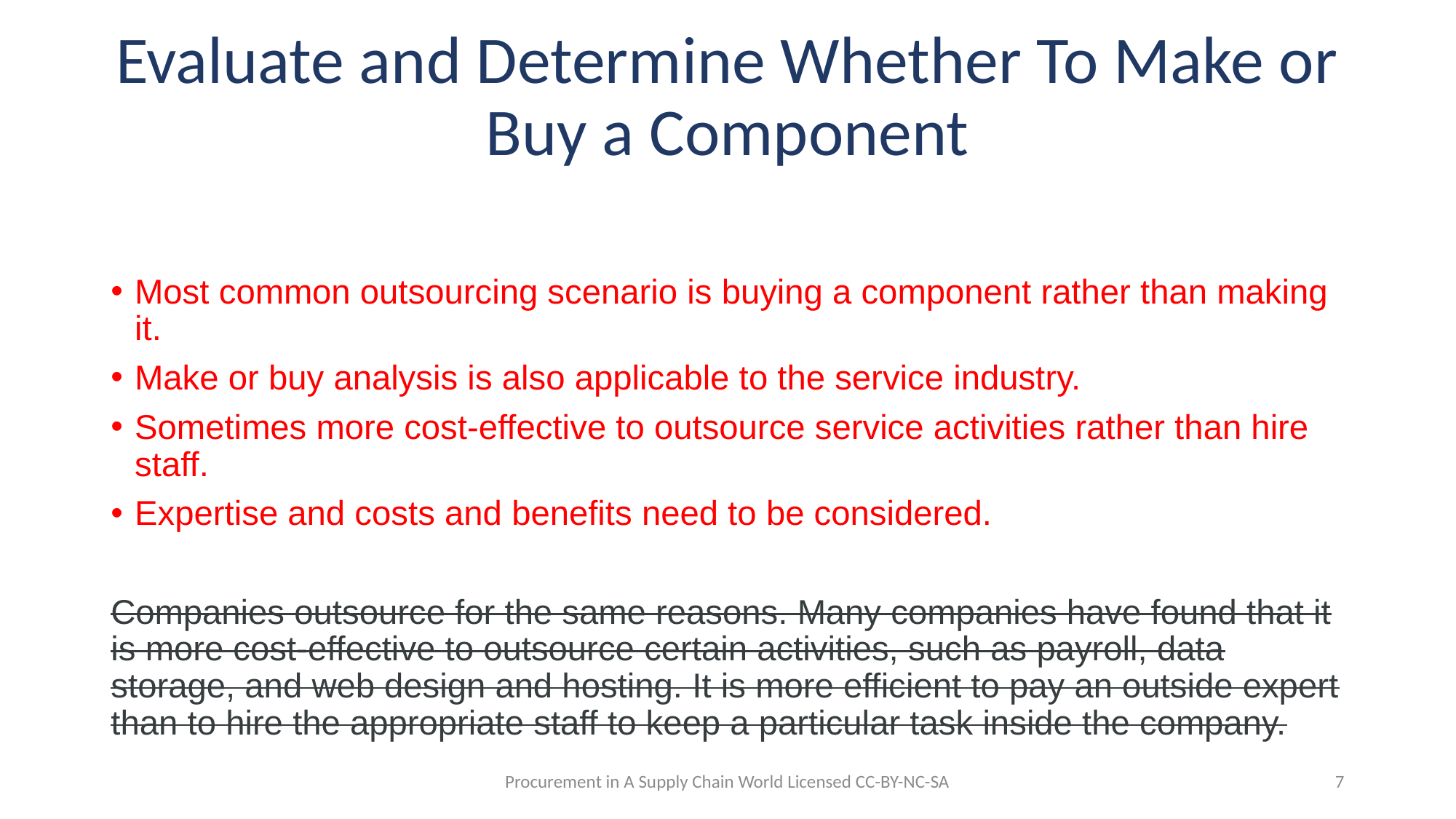

# Evaluate and Determine Whether To Make or Buy a Component

Most common outsourcing scenario is buying a component rather than making it.
Make or buy analysis is also applicable to the service industry.
Sometimes more cost-effective to outsource service activities rather than hire staff.
Expertise and costs and benefits need to be considered.

Companies outsource for the same reasons. Many companies have found that it is more cost-effective to outsource certain activities, such as payroll, data storage, and web design and hosting. It is more efficient to pay an outside expert than to hire the appropriate staff to keep a particular task inside the company.

Procurement in A Supply Chain World Licensed CC-BY-NC-SA
7